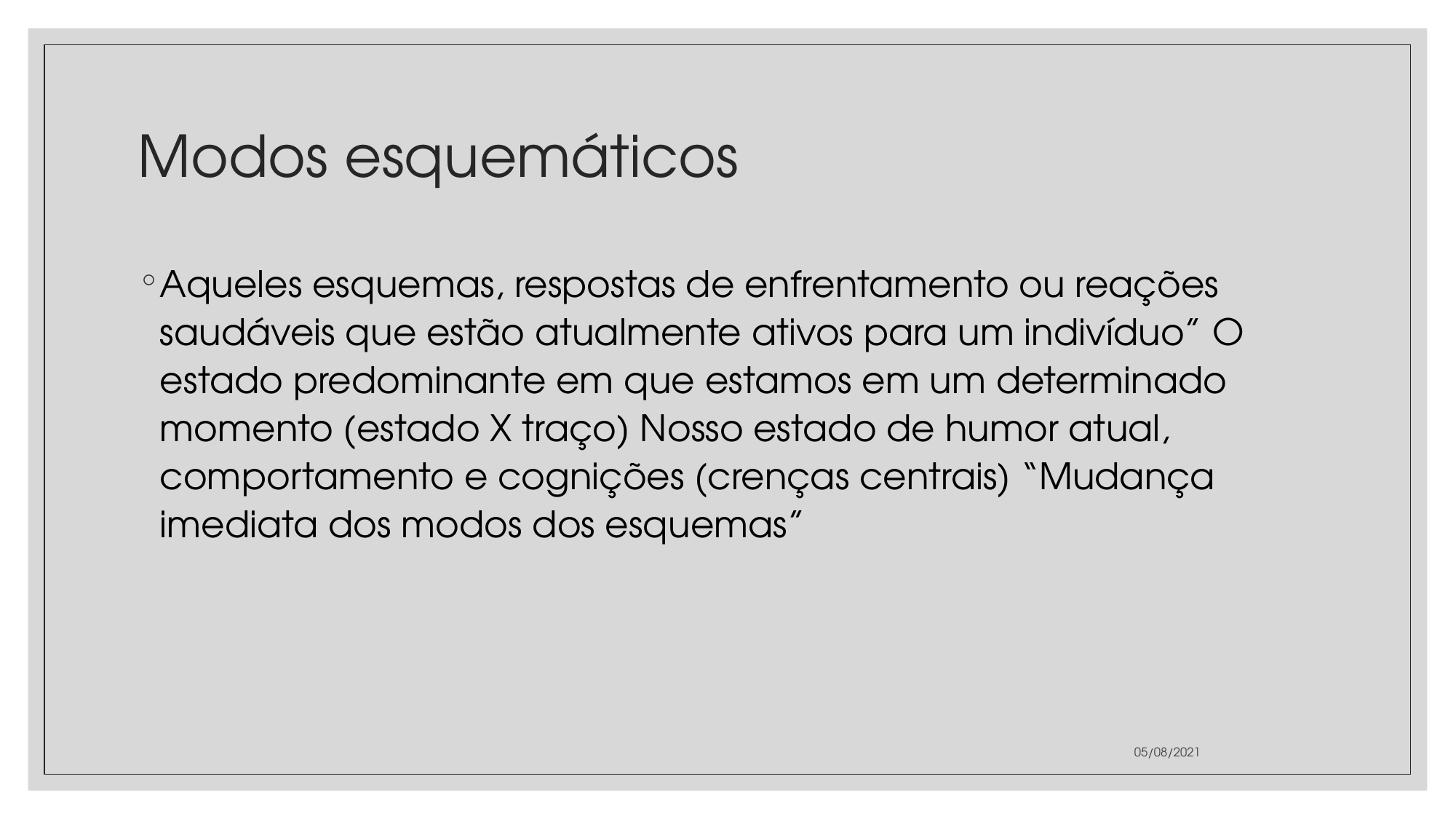

# Modos esquemáticos
Aqueles esquemas, respostas de enfrentamento ou reações saudáveis que estão atualmente ativos para um indivíduo” O estado predominante em que estamos em um determinado momento (estado X traço) Nosso estado de humor atual, comportamento e cognições (crenças centrais) “Mudança imediata dos modos dos esquemas”
05/08/2021